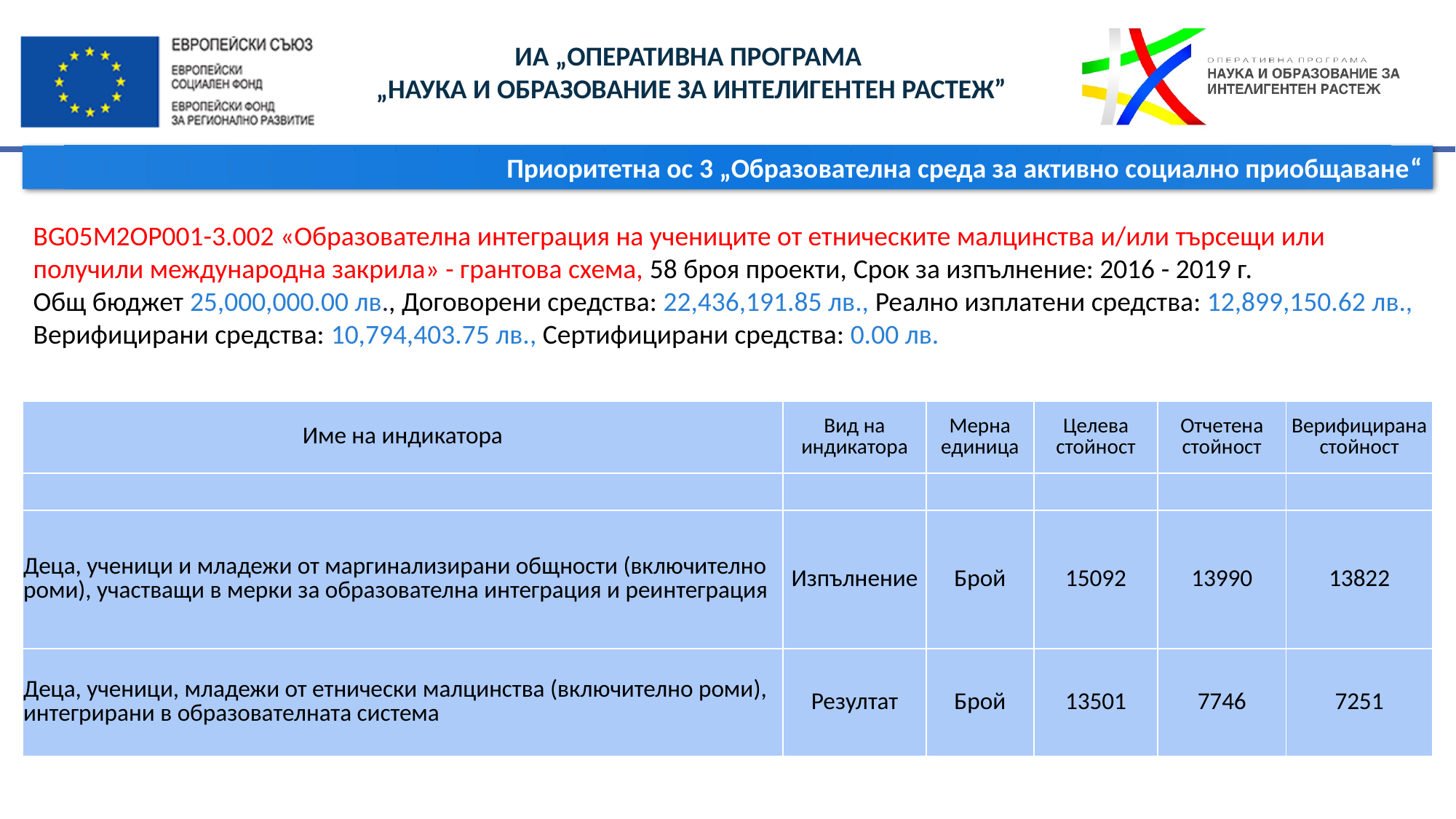

Приоритетна ос 3 „Образователна среда за активно социално приобщаване“
BG05M2OP001-3.002 «Образователна интеграция на учениците от етническите малцинства и/или търсещи или получили международна закрила» - грантова схема, 58 броя проекти, Срок за изпълнение: 2016 - 2019 г.
Общ бюджет 25,000,000.00 лв., Договорени средства: 22,436,191.85 лв., Реално изплатени средства: 12,899,150.62 лв., Верифицирани средства: 10,794,403.75 лв., Сертифицирани средства: 0.00 лв.
| Име на индикатора | Вид на индикатора | Мерна единица | Целева стойност | Отчетена стойност | Верифицирана стойност |
| --- | --- | --- | --- | --- | --- |
|  |  |  |  |  |  |
| Деца, ученици и младежи от маргинализирани общности (включително роми), участващи в мерки за образователна интеграция и реинтеграция | Изпълнение | Брой | 15092 | 13990 | 13822 |
| Деца, ученици, младежи от етнически малцинства (включително роми), интегрирани в образователната система | Резултат | Брой | 13501 | 7746 | 7251 |